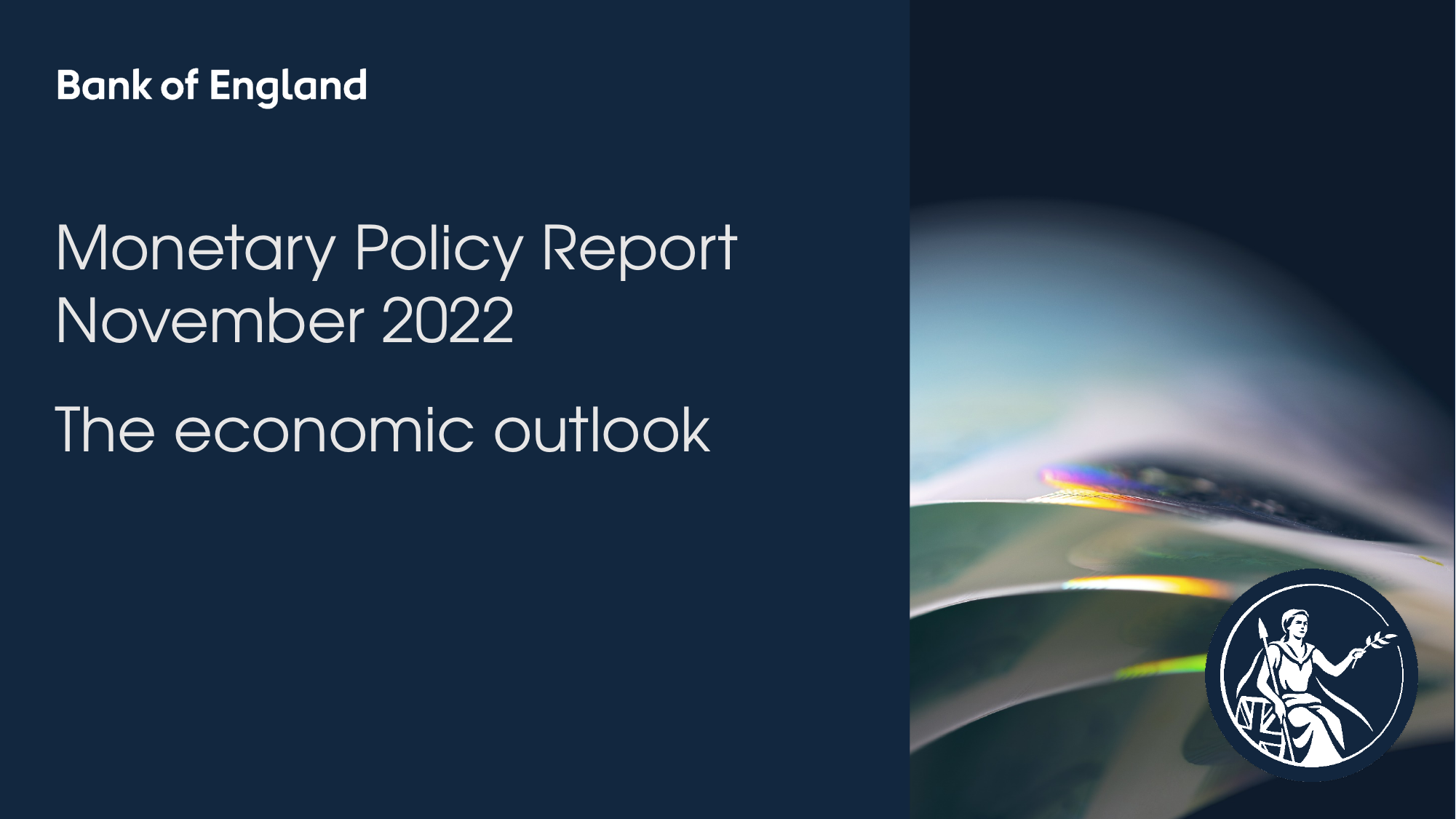

Monetary Policy Report
November 2022
The economic outlook